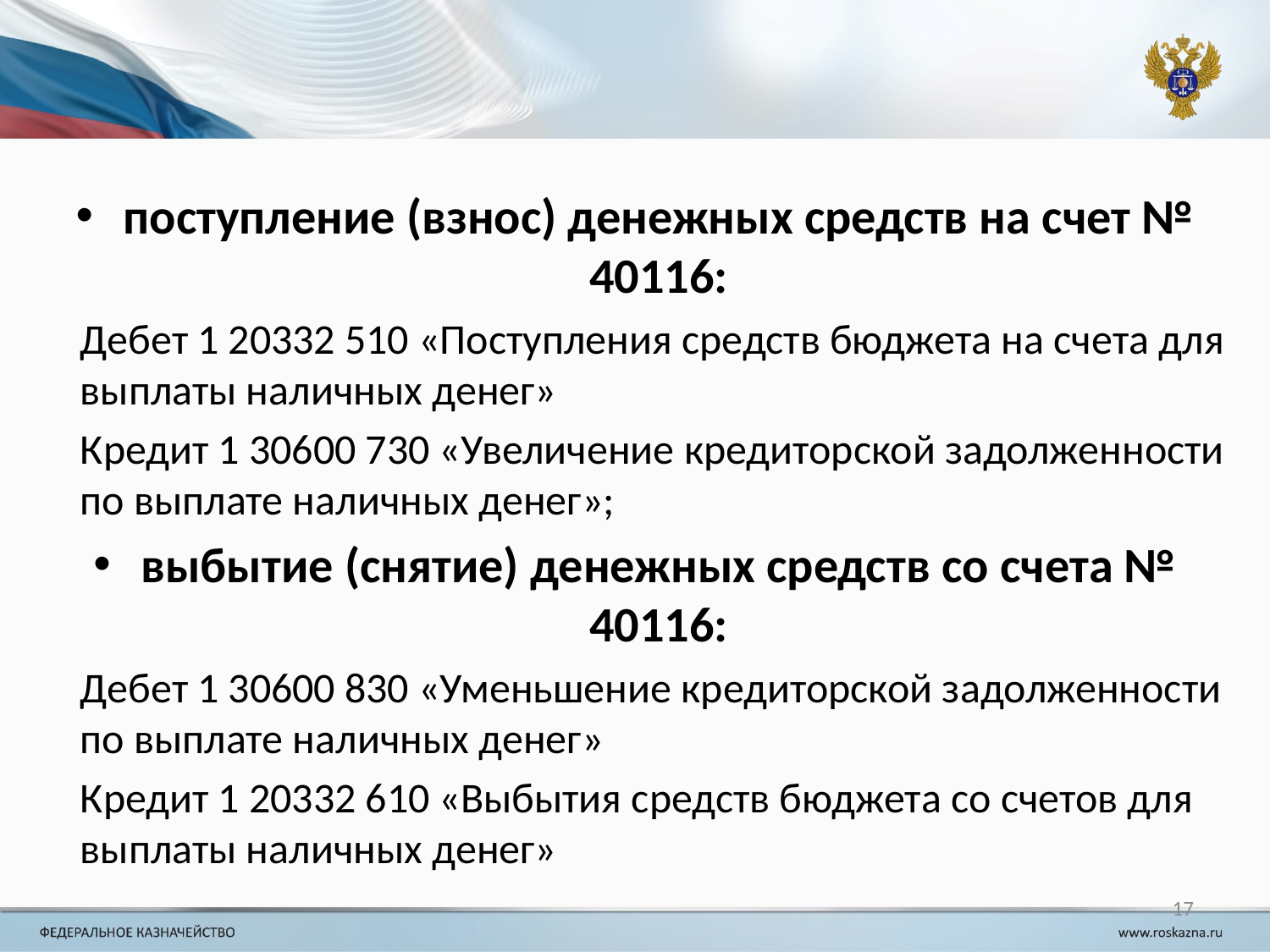

#
поступление (взнос) денежных средств на счет № 40116:
	Дебет 1 20332 510 «Поступления средств бюджета на счета для выплаты наличных денег»
	Кредит 1 30600 730 «Увеличение кредиторской задолженности по выплате наличных денег»;
выбытие (снятие) денежных средств со счета № 40116:
	Дебет 1 30600 830 «Уменьшение кредиторской задолженности по выплате наличных денег»
	Кредит 1 20332 610 «Выбытия средств бюджета со счетов для выплаты наличных денег»
17